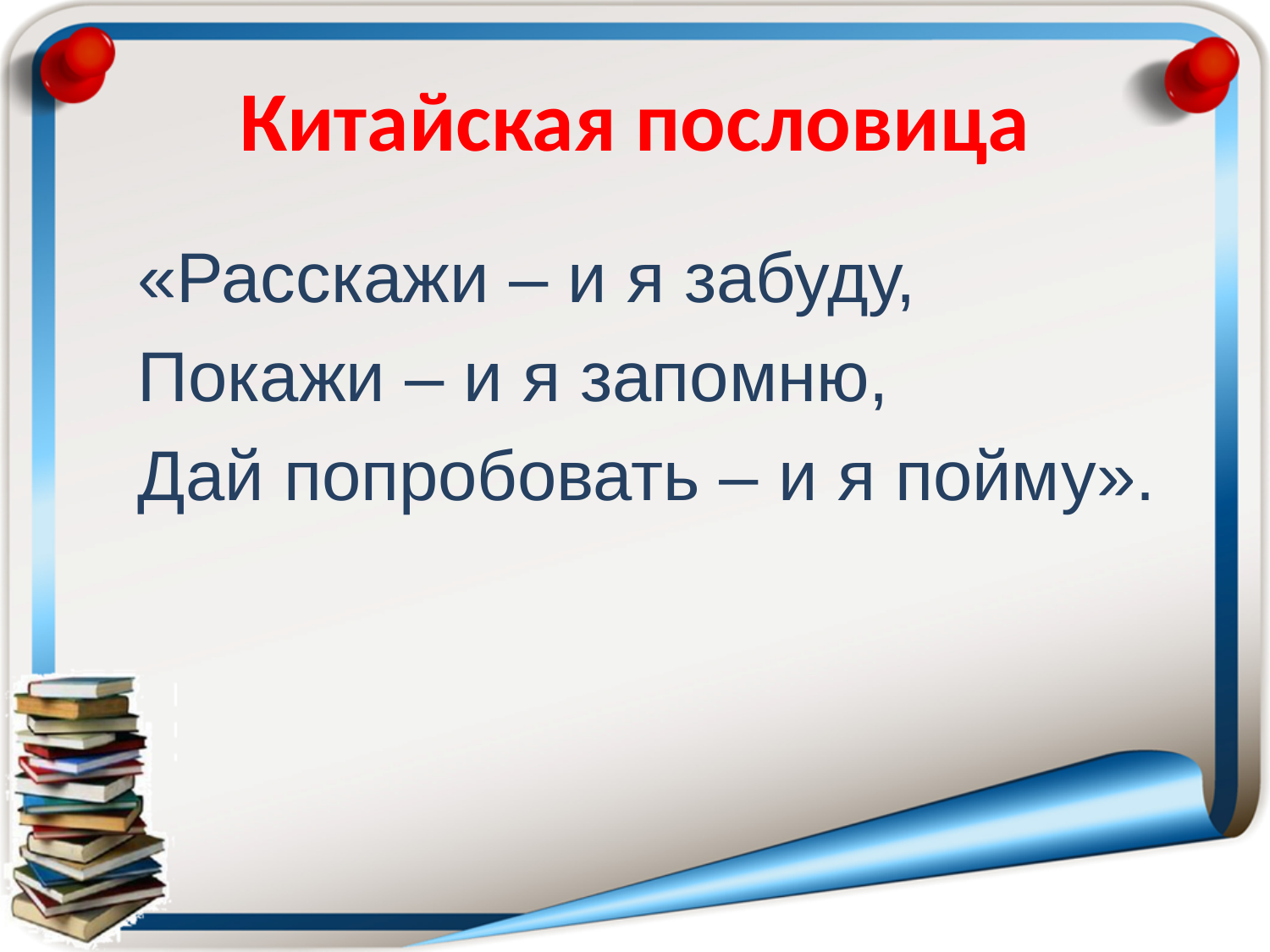

# Китайская пословица
«Расскажи – и я забуду,
Покажи – и я запомню,
Дай попробовать – и я пойму».